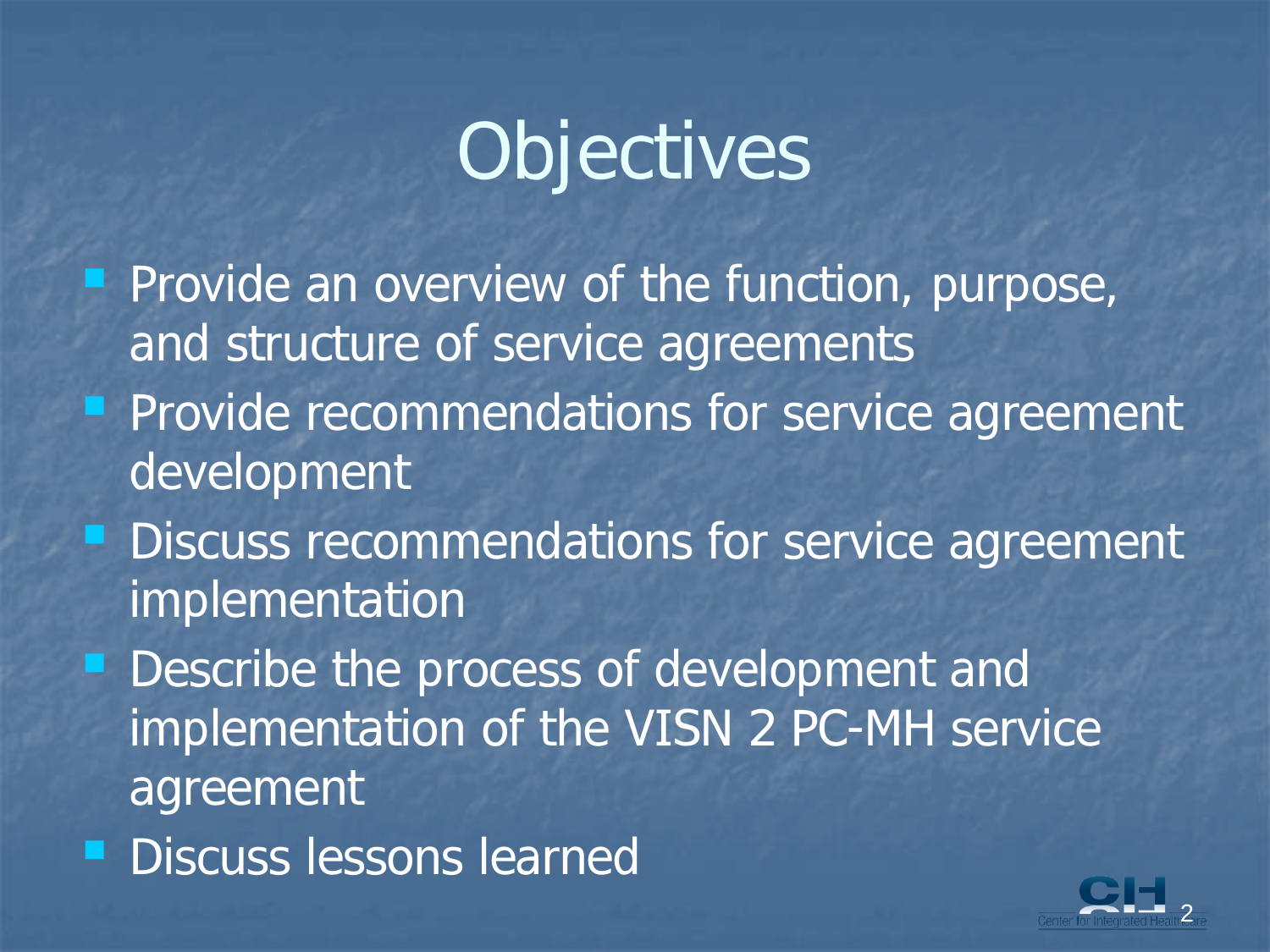

# Objectives
Provide an overview of the function, purpose, and structure of service agreements
Provide recommendations for service agreement development
Discuss recommendations for service agreement implementation
Describe the process of development and implementation of the VISN 2 PC-MH service agreement
Discuss lessons learned
2